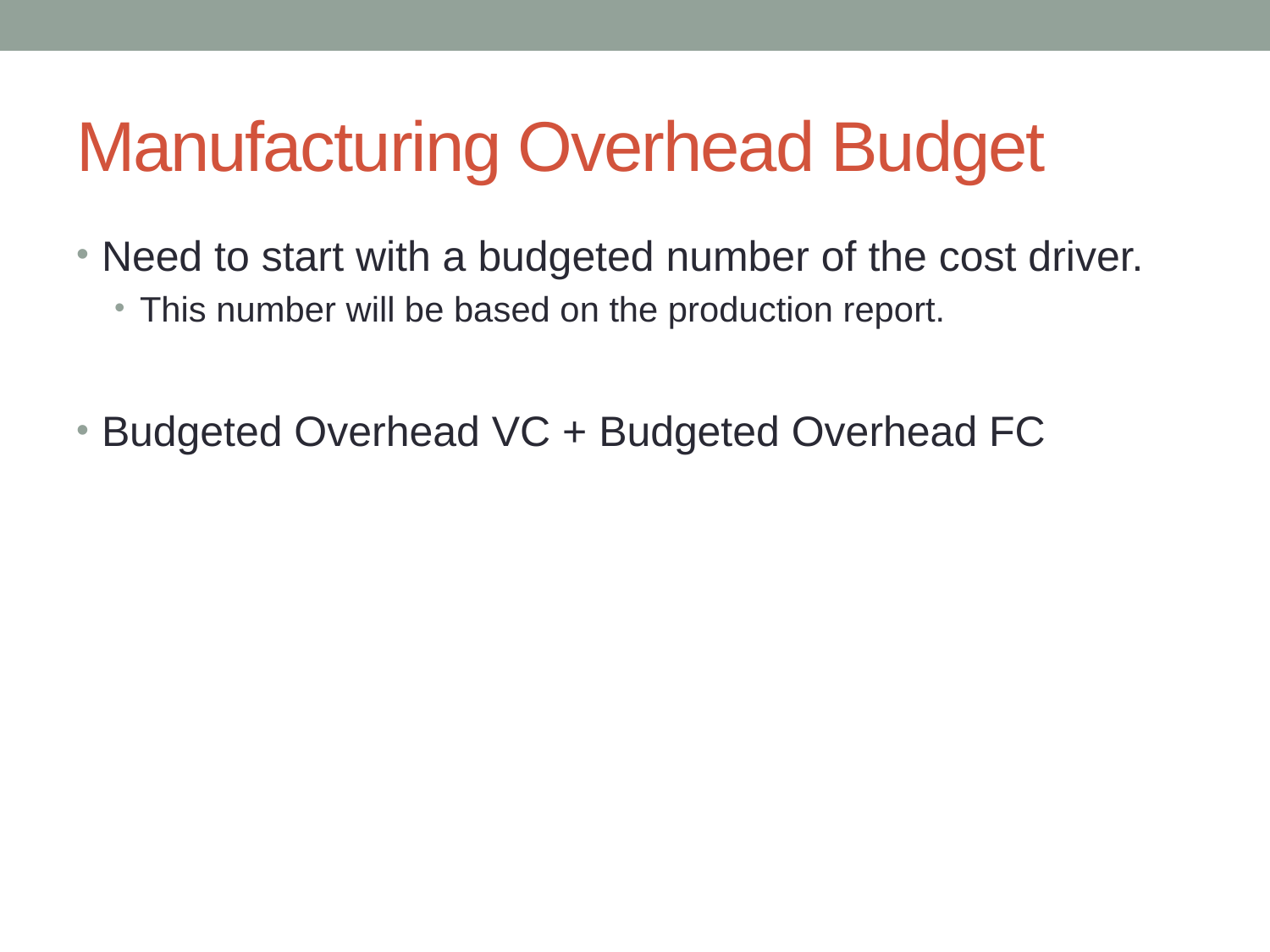

# Manufacturing Overhead Budget
Need to start with a budgeted number of the cost driver.
This number will be based on the production report.

Budgeted Overhead VC + Budgeted Overhead FC